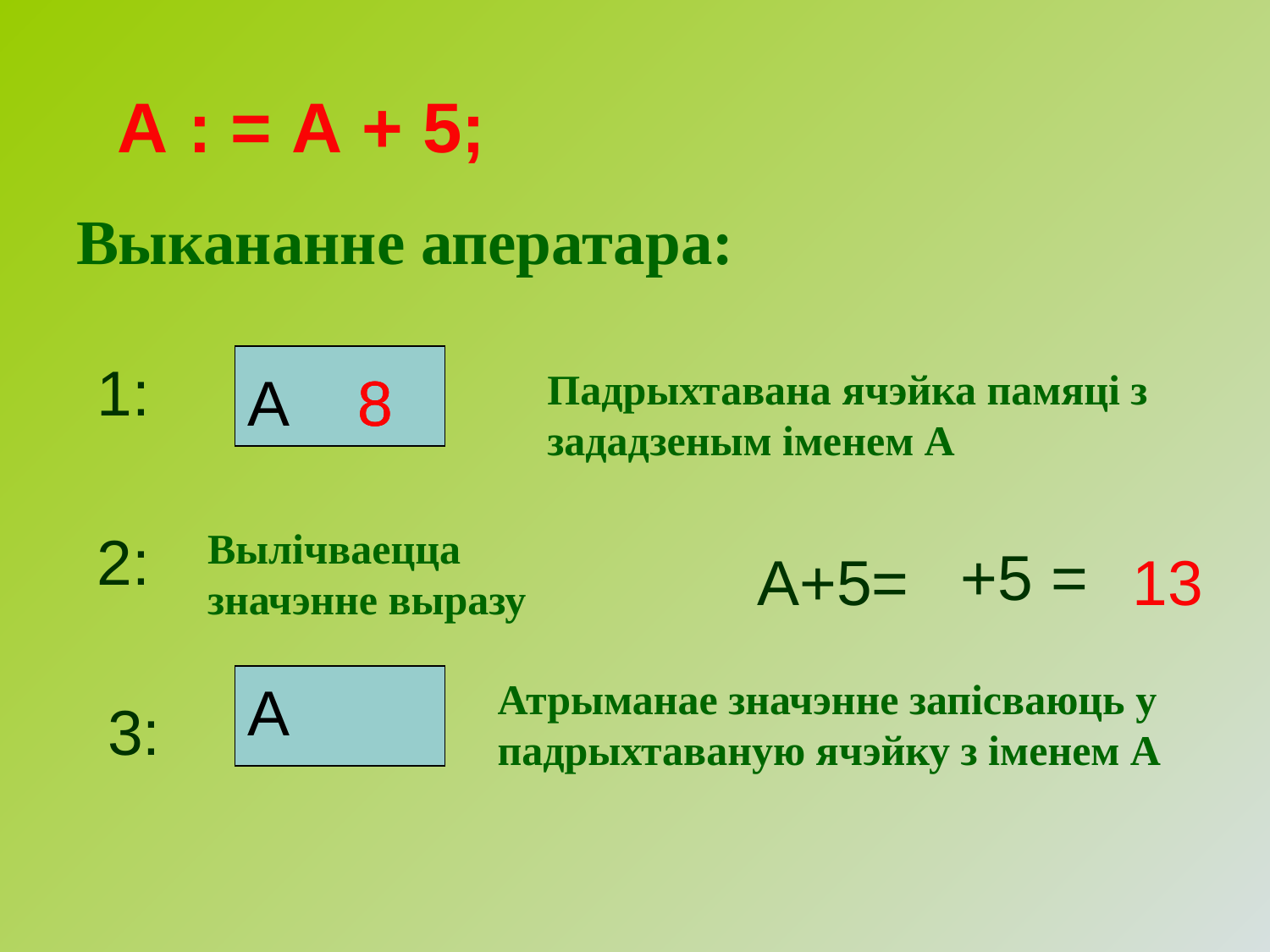

А : = А + 5;
# Выкананне аператара:
1:

А
8
8
8
Падрыхтавана ячэйка памяці з зададзеным іменем А
2:
Вылічваецца значэнне выразу
 +5 =
А+5=
13

А

Атрыманае значэнне запісваюць у падрыхтаваную ячэйку з іменем А
3: